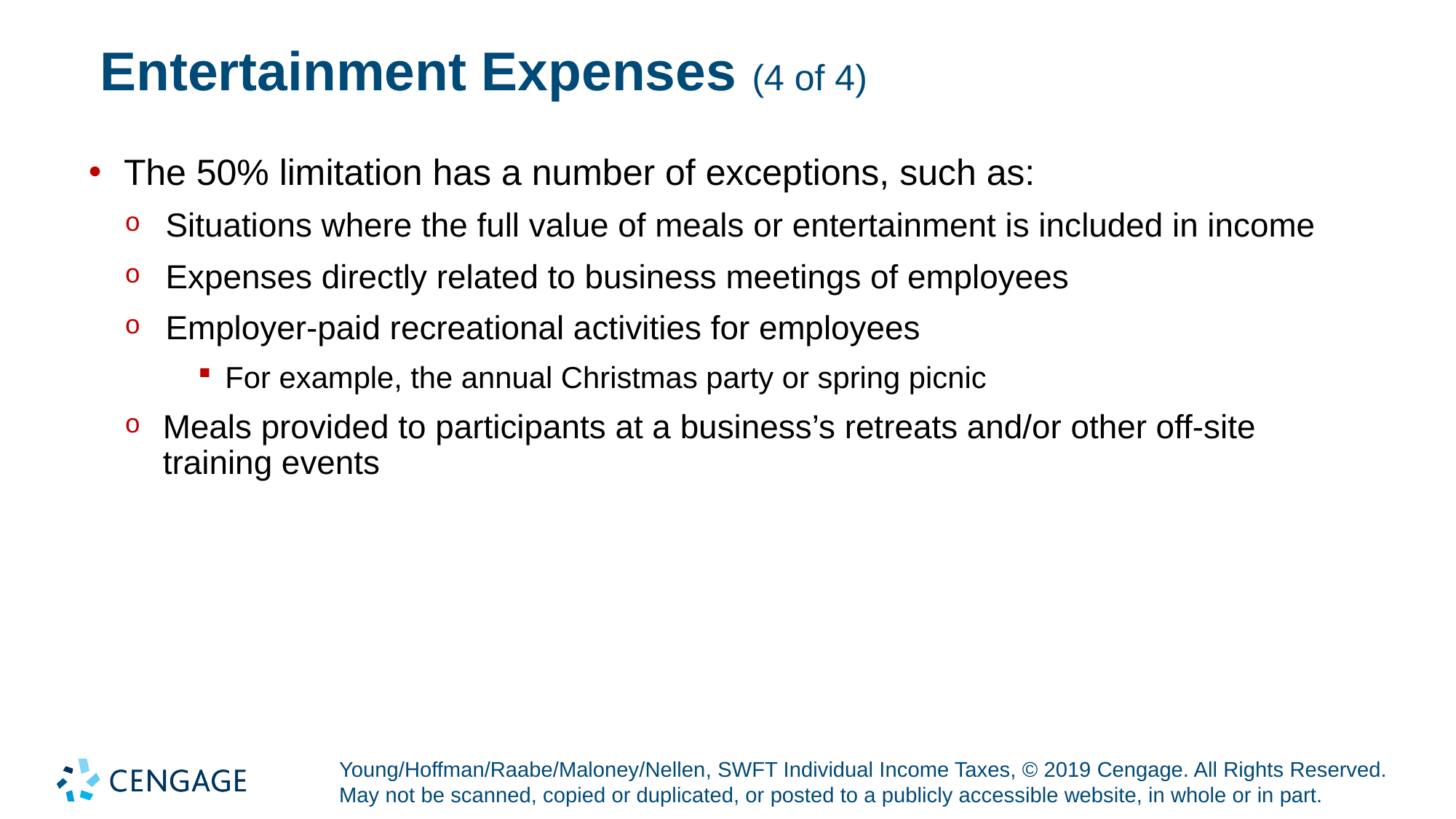

# Entertainment Expenses (4 of 4)
The 50% limitation has a number of exceptions, such as:
Situations where the full value of meals or entertainment is included in income
Expenses directly related to business meetings of employees
Employer-paid recreational activities for employees
For example, the annual Christmas party or spring picnic
Meals provided to participants at a business’s retreats and/or other off-site training events